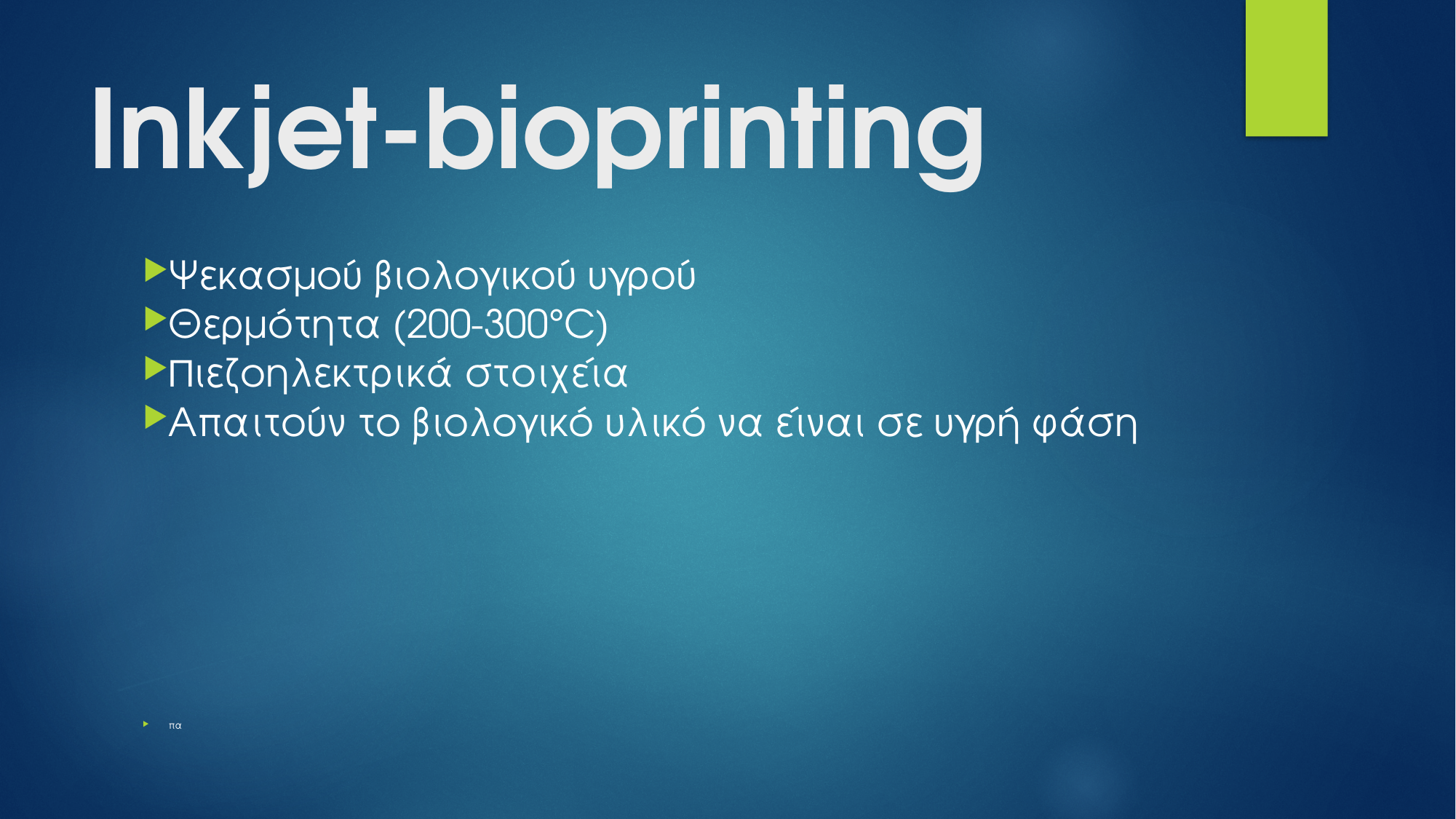

# Inkjet-bioprinting
Ψεκασμού βιολογικού υγρού
Θερμότητα (200-300°C)
Πιεζοηλεκτρικά στοιχεία
Απαιτούν το βιολογικό υλικό να είναι σε υγρή φάση

πα